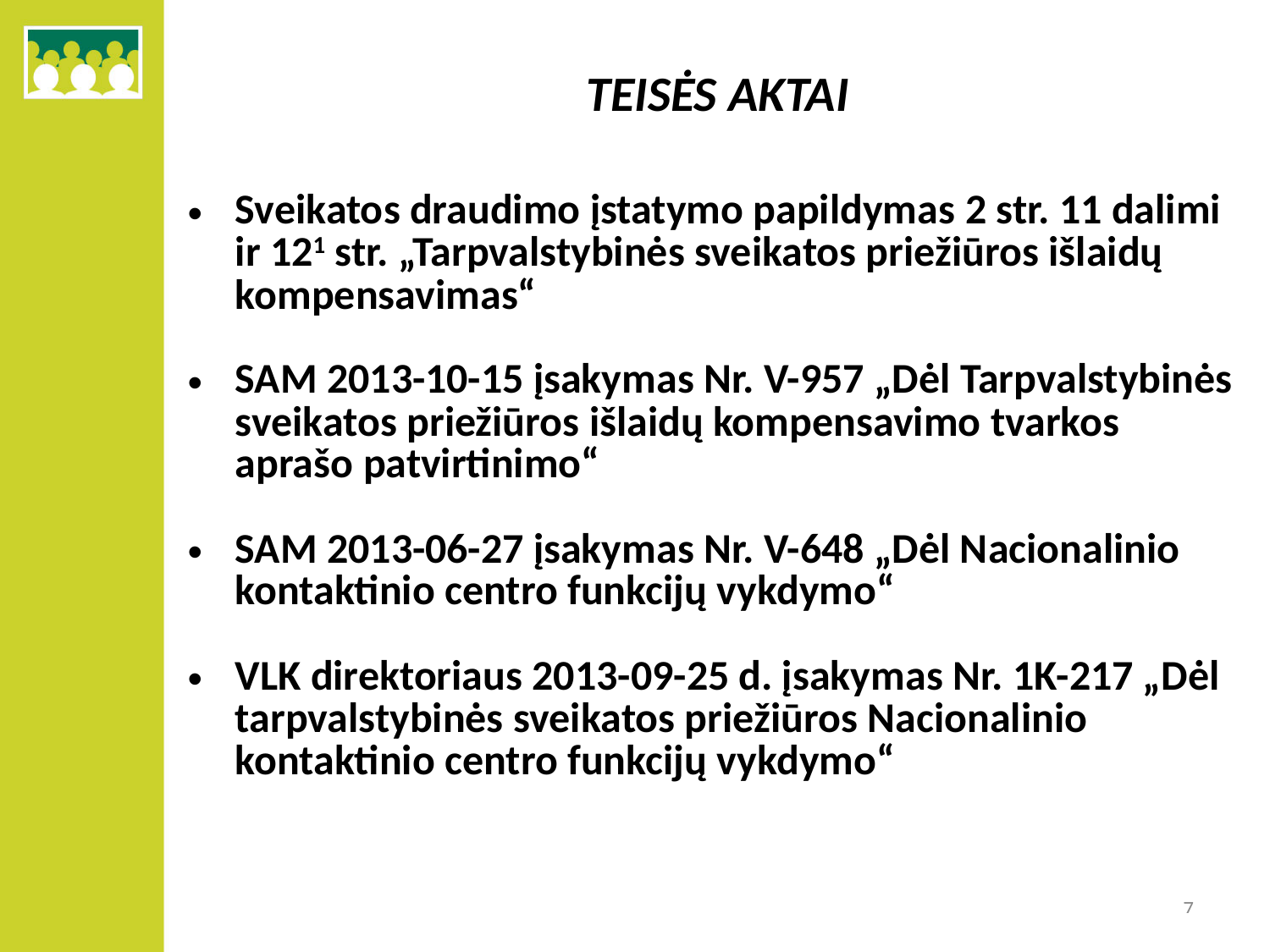

# TEISĖS AKTAI
| Sveikatos draudimo įstatymo papildymas 2 str. 11 dalimi ir 121 str. „Tarpvalstybinės sveikatos priežiūros išlaidų kompensavimas“ SAM 2013-10-15 įsakymas Nr. V-957 „Dėl Tarpvalstybinės sveikatos priežiūros išlaidų kompensavimo tvarkos aprašo patvirtinimo“ SAM 2013-06-27 įsakymas Nr. V-648 „Dėl Nacionalinio kontaktinio centro funkcijų vykdymo“ VLK direktoriaus 2013-09-25 d. įsakymas Nr. 1K-217 „Dėl tarpvalstybinės sveikatos priežiūros Nacionalinio kontaktinio centro funkcijų vykdymo“ |
| --- |

7